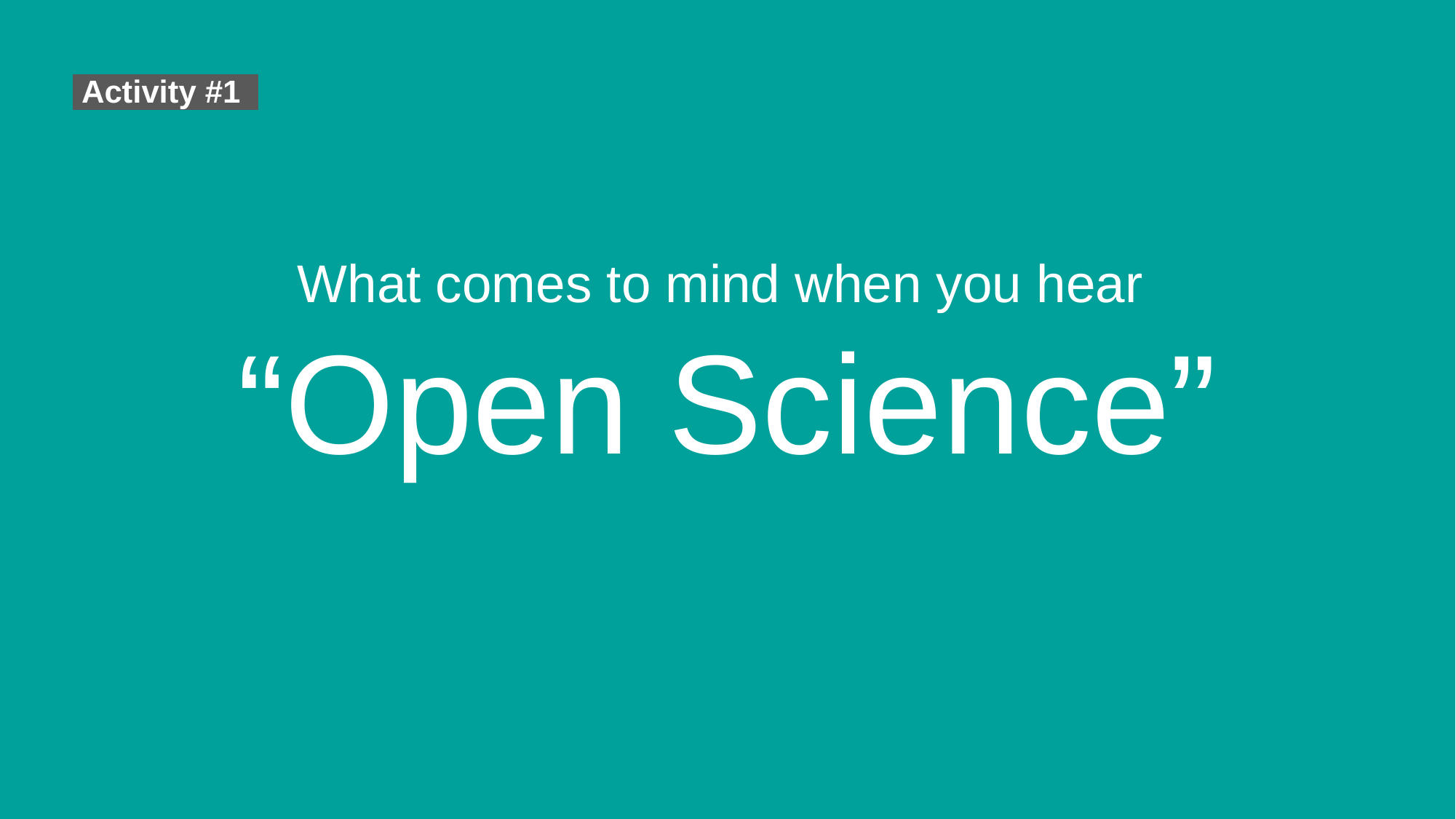

Activity #1.
What comes to mind when you hear
“Open Science”